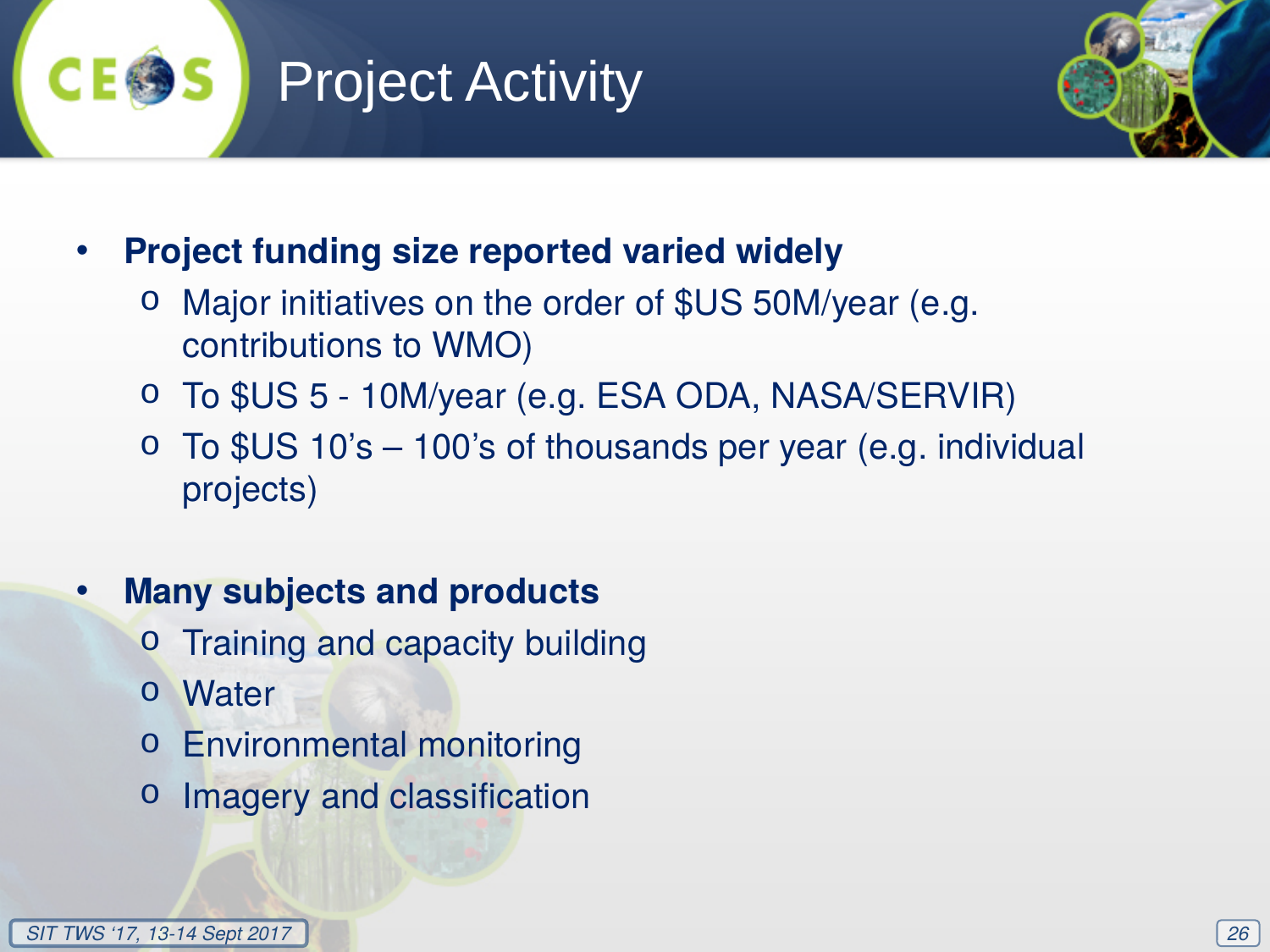

Project Activity
Project funding size reported varied widely
Major initiatives on the order of $US 50M/year (e.g. contributions to WMO)
To $US 5 - 10M/year (e.g. ESA ODA, NASA/SERVIR)
To $US 10’s – 100’s of thousands per year (e.g. individual projects)

Many subjects and products
Training and capacity building
Water
Environmental monitoring
Imagery and classification
26